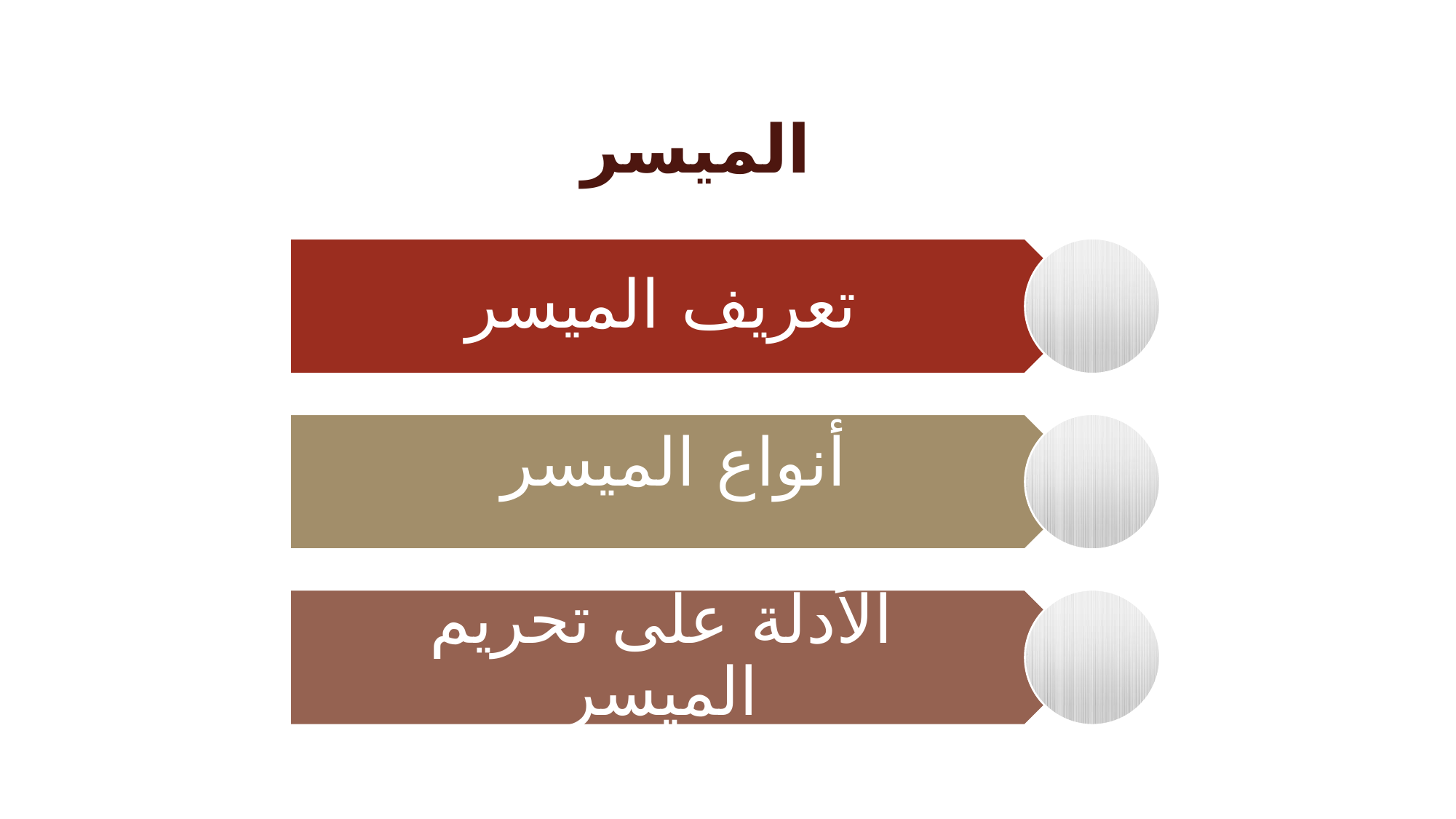

الميسر

تعريف الميسر

أنواع الميسر

الأدلة على تحريم الميسر